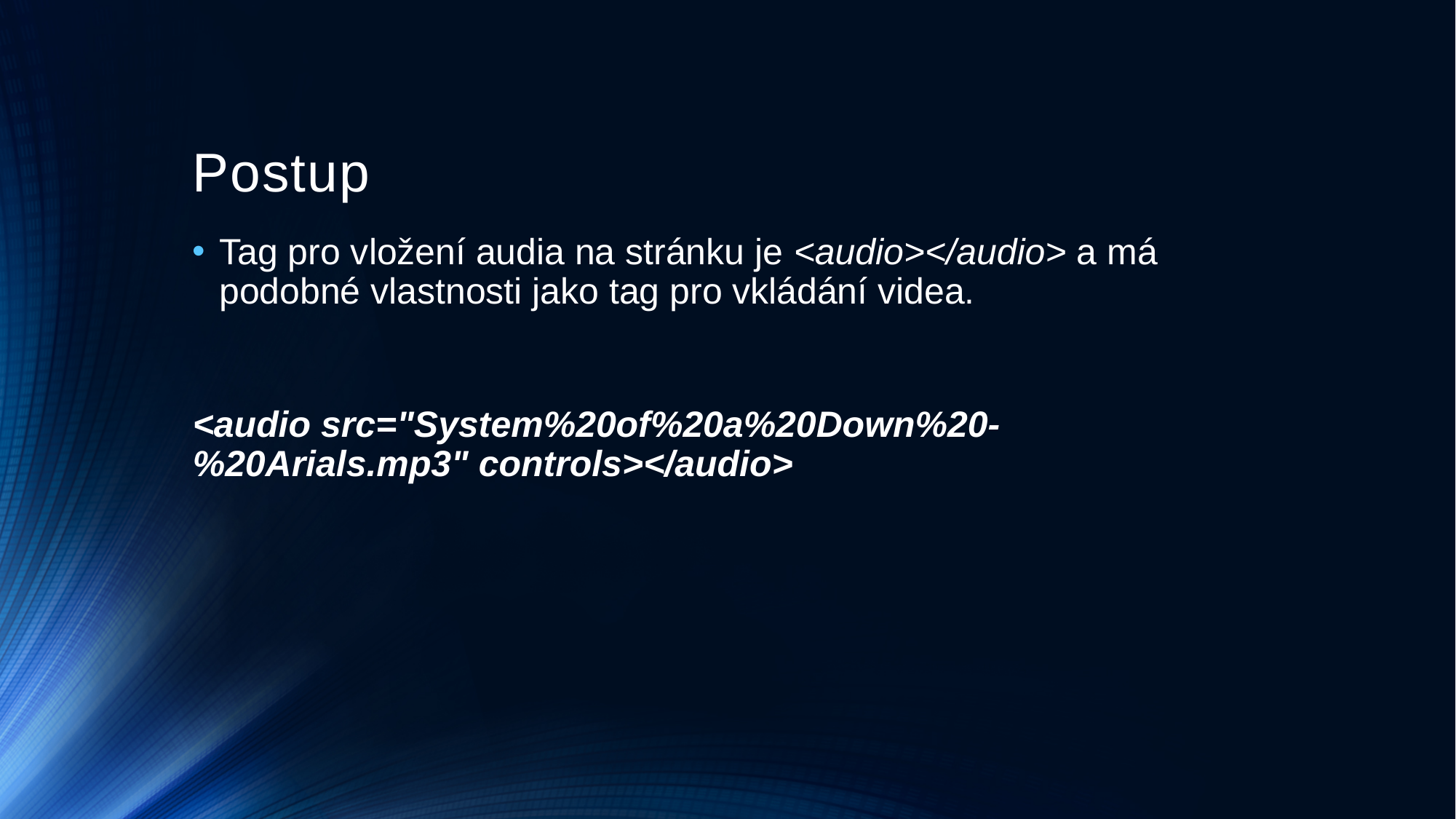

# Postup
Tag pro vložení audia na stránku je <audio></audio> a má podobné vlastnosti jako tag pro vkládání videa.

<audio src="System%20of%20a%20Down%20-%20Arials.mp3" controls></audio>